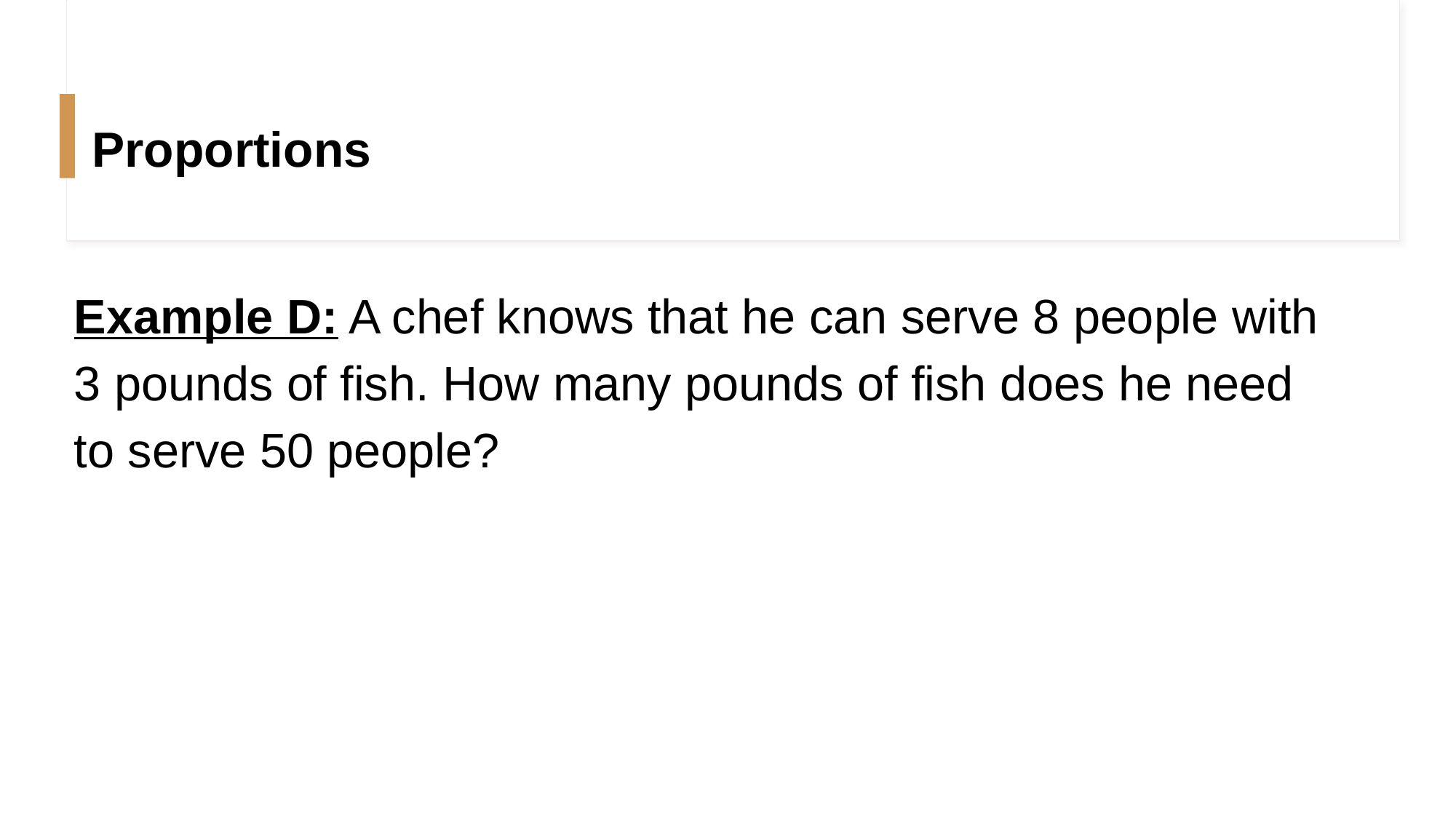

# Proportions

Example D: A chef knows that he can serve 8 people with 3 pounds of fish. How many pounds of fish does he need to serve 50 people?